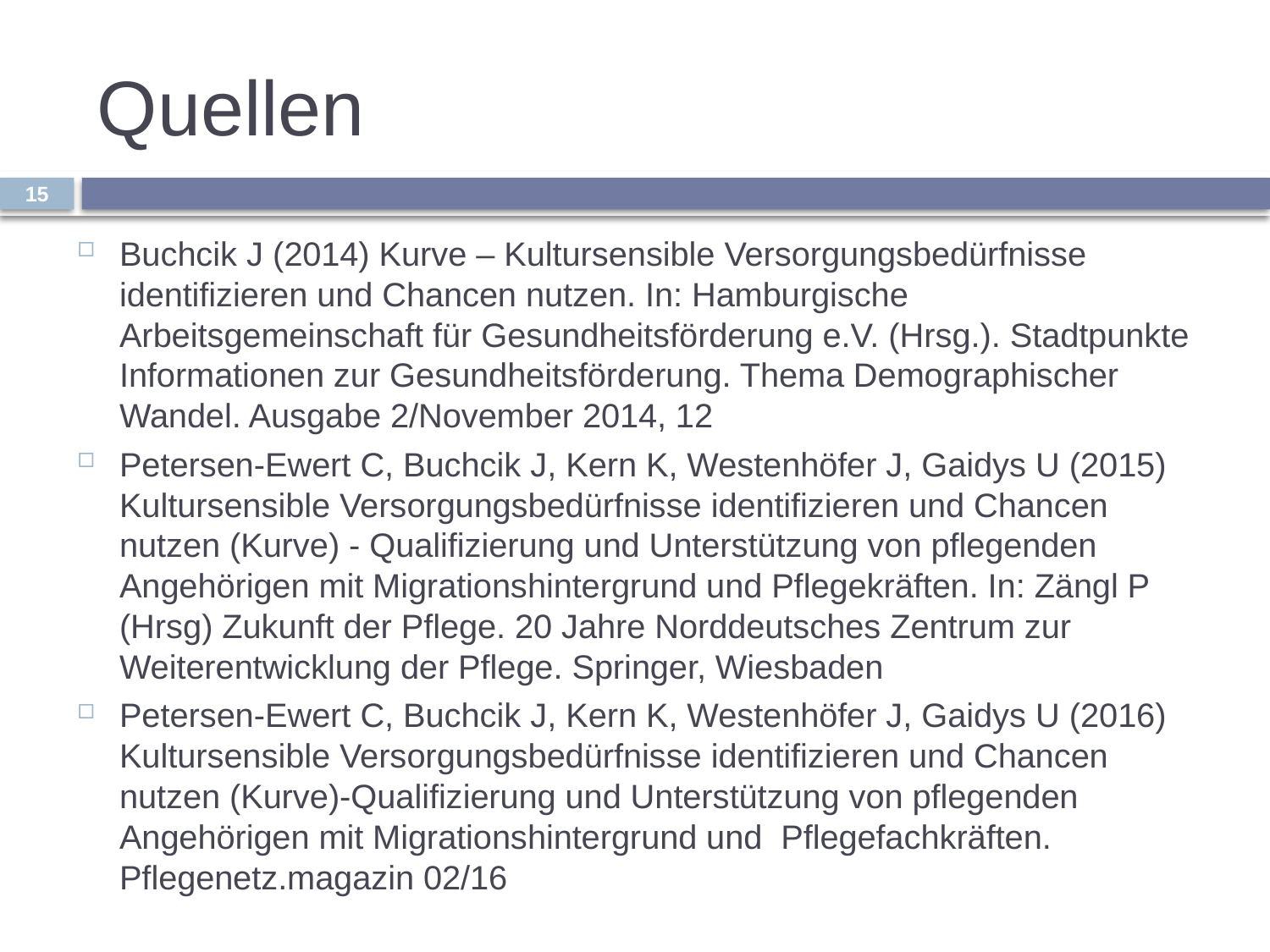

# Quellen
15
Buchcik J (2014) Kurve – Kultursensible Versorgungsbedürfnisse identifizieren und Chancen nutzen. In: Hamburgische Arbeitsgemeinschaft für Gesundheitsförderung e.V. (Hrsg.). Stadtpunkte Informationen zur Gesundheitsförderung. Thema Demographischer Wandel. Ausgabe 2/November 2014, 12
Petersen-Ewert C, Buchcik J, Kern K, Westenhöfer J, Gaidys U (2015) Kultursensible Versorgungsbedürfnisse identifizieren und Chancen nutzen (Kurve) - Qualifizierung und Unterstützung von pflegenden Angehörigen mit Migrationshintergrund und Pflegekräften. In: Zängl P (Hrsg) Zukunft der Pflege. 20 Jahre Norddeutsches Zentrum zur Weiterentwicklung der Pflege. Springer, Wiesbaden
Petersen-Ewert C, Buchcik J, Kern K, Westenhöfer J, Gaidys U (2016) Kultursensible Versorgungsbedürfnisse identifizieren und Chancen nutzen (Kurve)-Qualifizierung und Unterstützung von pflegenden  Angehörigen mit Migrationshintergrund und  Pflegefachkräften. Pflegenetz.magazin 02/16